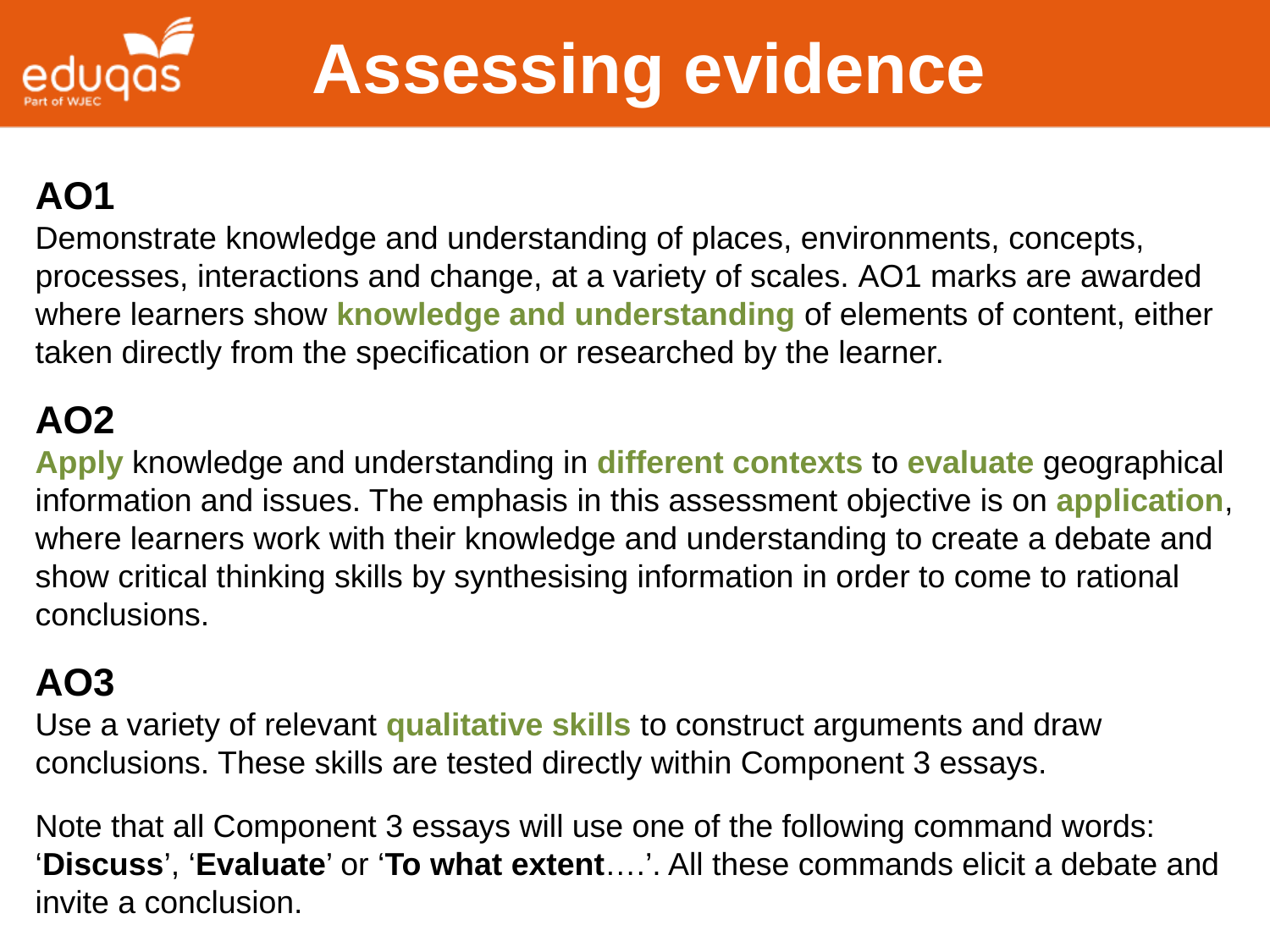

Assessing evidence
AO1
Demonstrate knowledge and understanding of places, environments, concepts, processes, interactions and change, at a variety of scales. AO1 marks are awarded where learners show knowledge and understanding of elements of content, either taken directly from the specification or researched by the learner.

AO2
Apply knowledge and understanding in different contexts to evaluate geographical information and issues. The emphasis in this assessment objective is on application, where learners work with their knowledge and understanding to create a debate and show critical thinking skills by synthesising information in order to come to rational conclusions.

AO3
Use a variety of relevant qualitative skills to construct arguments and draw conclusions. These skills are tested directly within Component 3 essays.

Note that all Component 3 essays will use one of the following command words: ‘Discuss’, ‘Evaluate’ or ‘To what extent….’. All these commands elicit a debate and invite a conclusion.